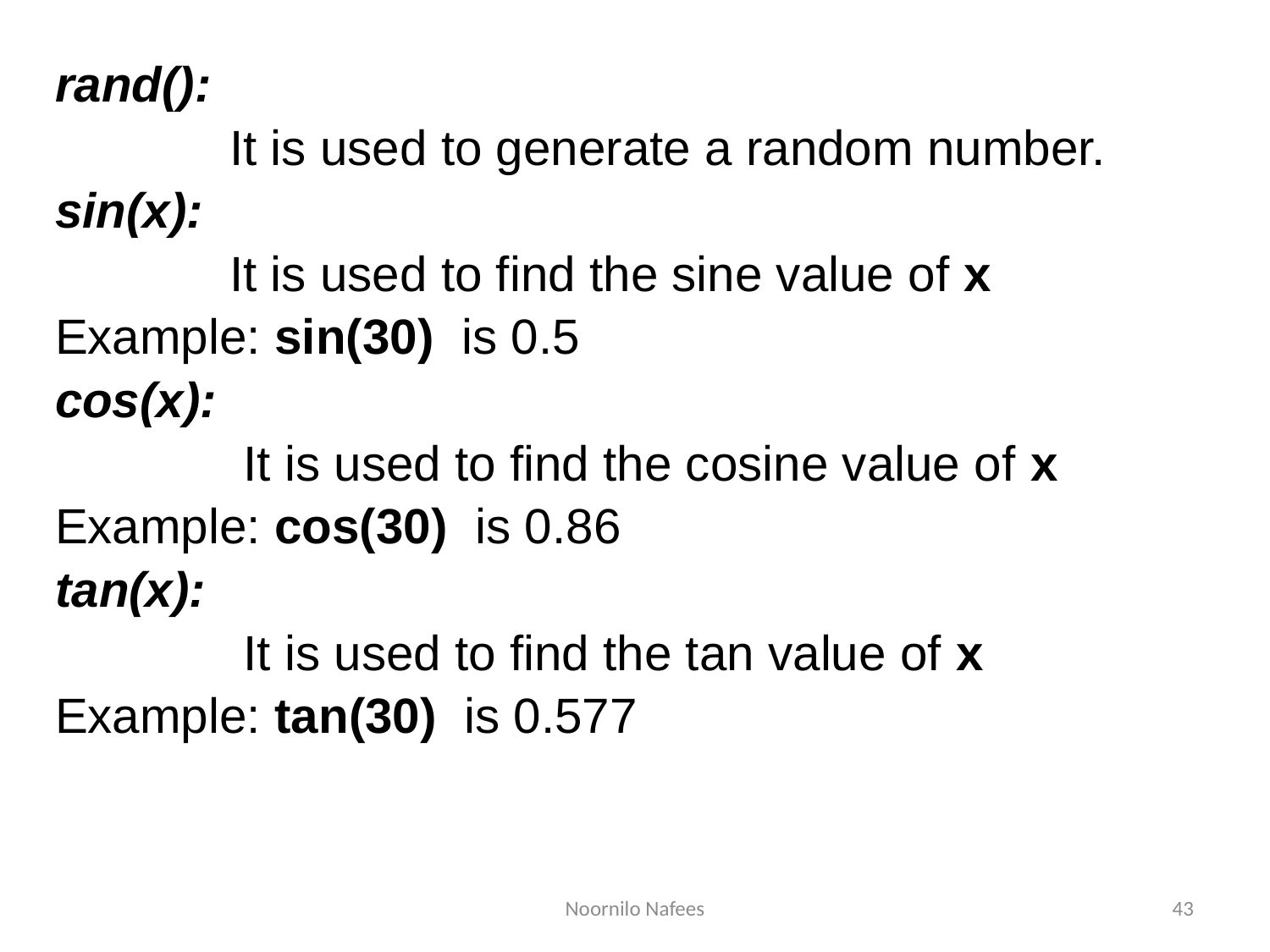

rand():
		It is used to generate a random number.
sin(x):
		It is used to find the sine value of x
Example: sin(30)  is 0.5
cos(x):
		 It is used to find the cosine value of x
Example: cos(30)  is 0.86
tan(x):
		 It is used to find the tan value of x
Example: tan(30)  is 0.577

Noornilo Nafees
43